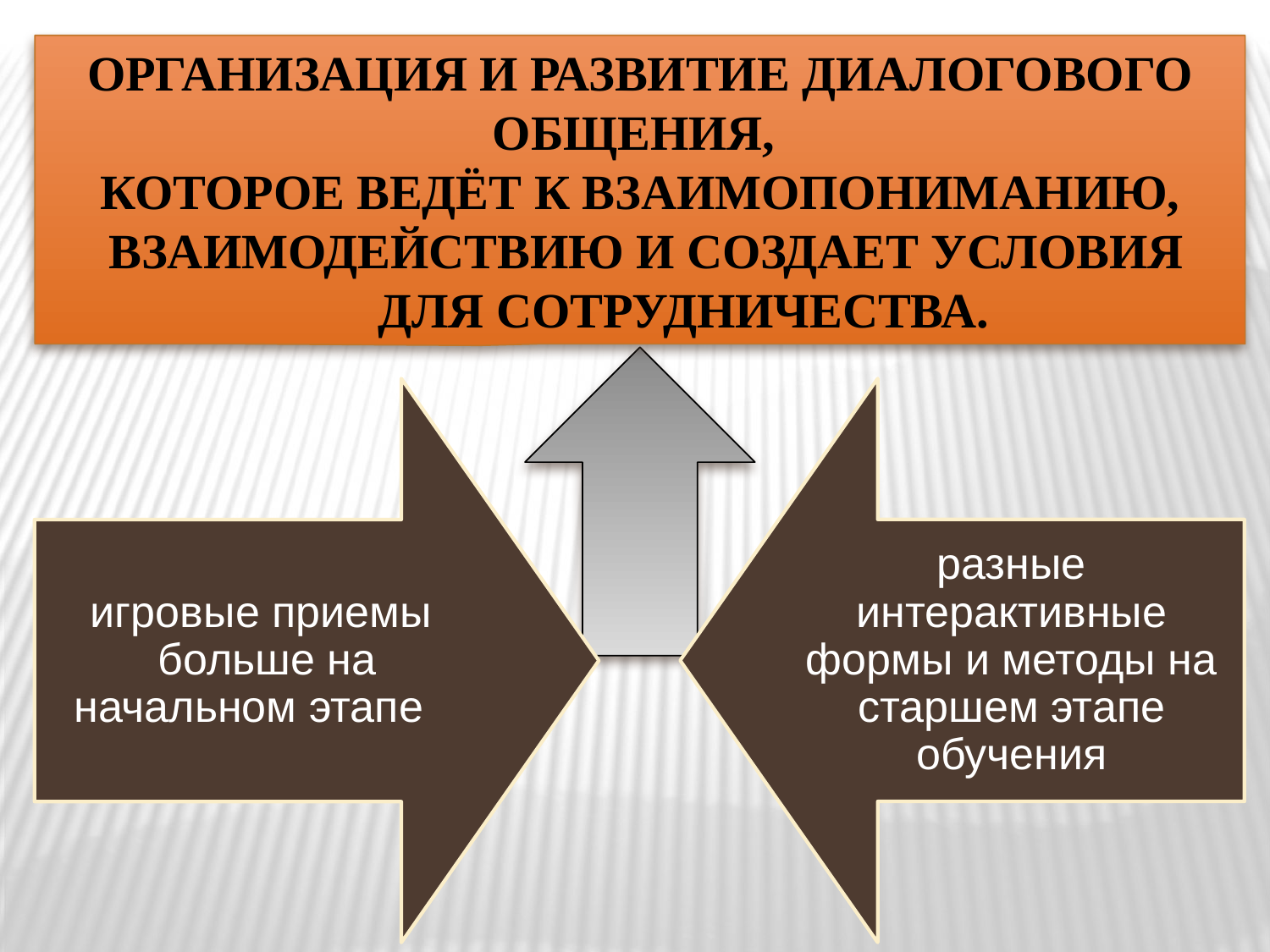

ОРГАНИЗАЦИЯ И РАЗВИТИЕ ДИАЛОГОВОГО ОБЩЕНИЯ,
КОТОРОЕ ВЕДЁТ К ВЗАИМОПОНИМАНИЮ,
 ВЗАИМОДЕЙСТВИЮ И СОЗДАЕТ УСЛОВИЯ
       ДЛЯ СОТРУДНИЧЕСТВА.

игровые приемы  больше на начальном этапе
разные интерактивные формы и методы на старшем этапе обучения